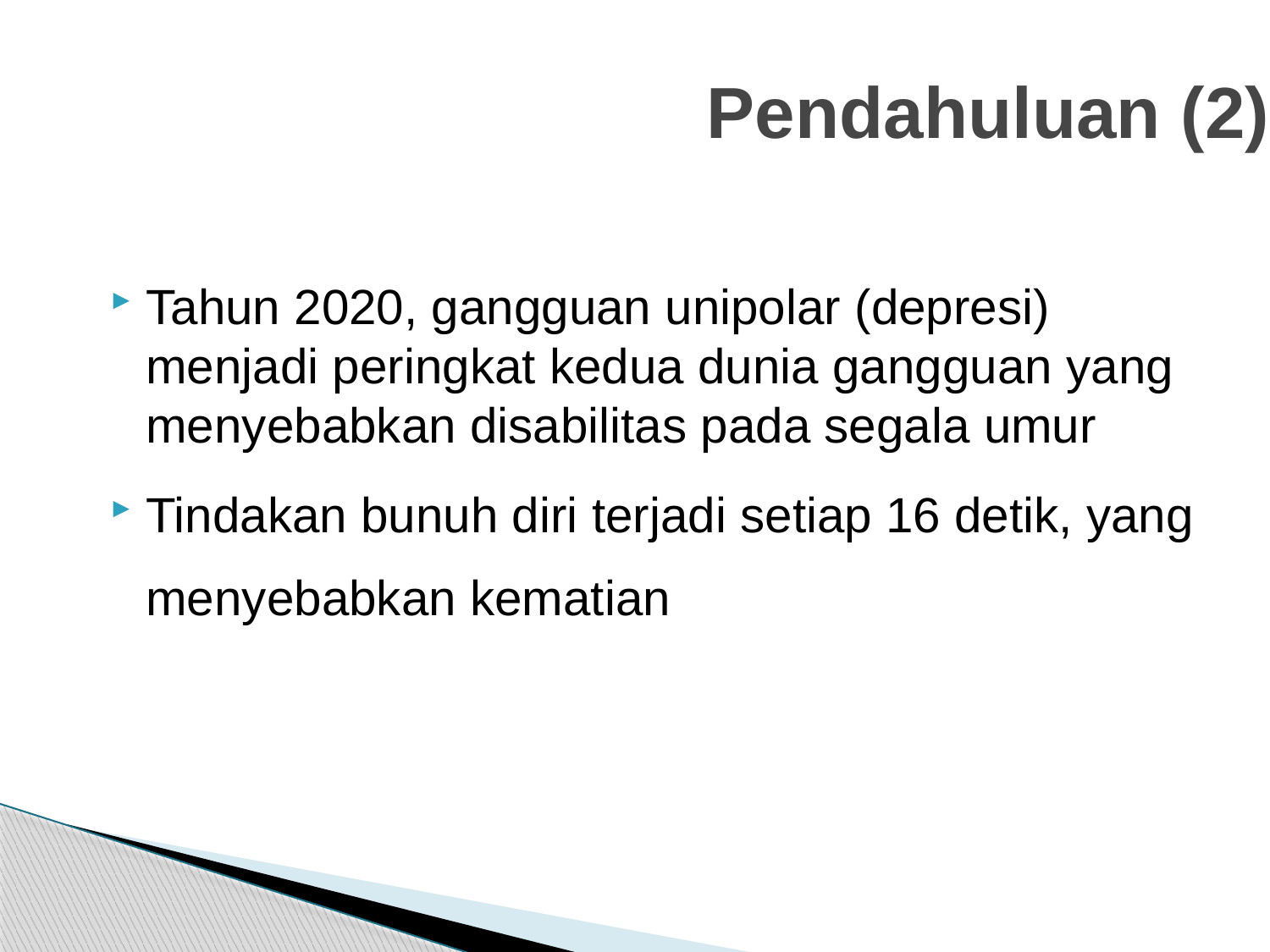

# Pendahuluan (2)‏
Tahun 2020, gangguan unipolar (depresi) menjadi peringkat kedua dunia gangguan yang menyebabkan disabilitas pada segala umur
Tindakan bunuh diri terjadi setiap 16 detik, yang menyebabkan kematian